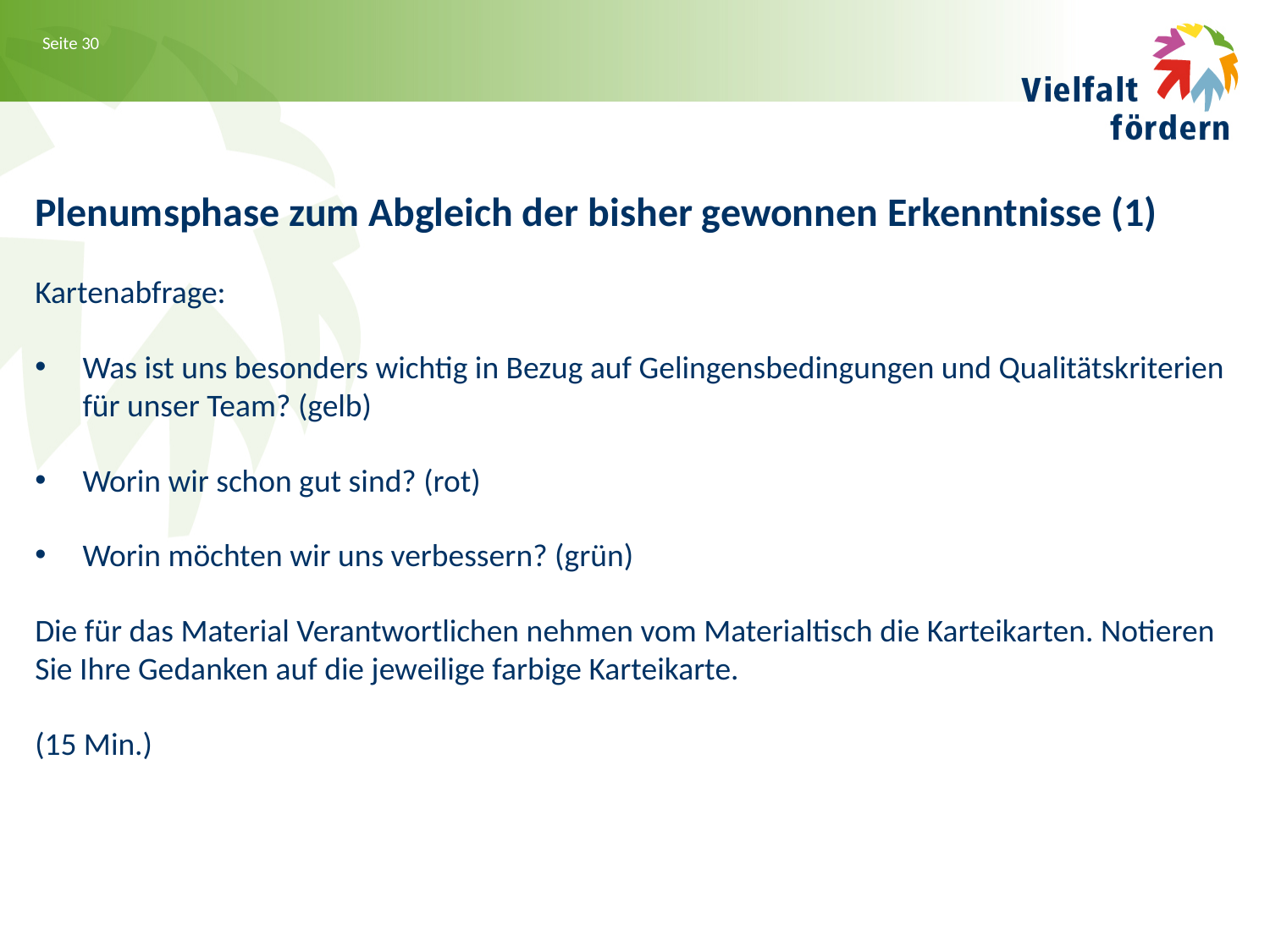

Plenumsphase zum Abgleich der bisher gewonnen Erkenntnisse (1)
Kartenabfrage:
Was ist uns besonders wichtig in Bezug auf Gelingensbedingungen und Qualitätskriterien für unser Team? (gelb)
Worin wir schon gut sind? (rot)
Worin möchten wir uns verbessern? (grün)
Die für das Material Verantwortlichen nehmen vom Materialtisch die Karteikarten. Notieren Sie Ihre Gedanken auf die jeweilige farbige Karteikarte.
(15 Min.)